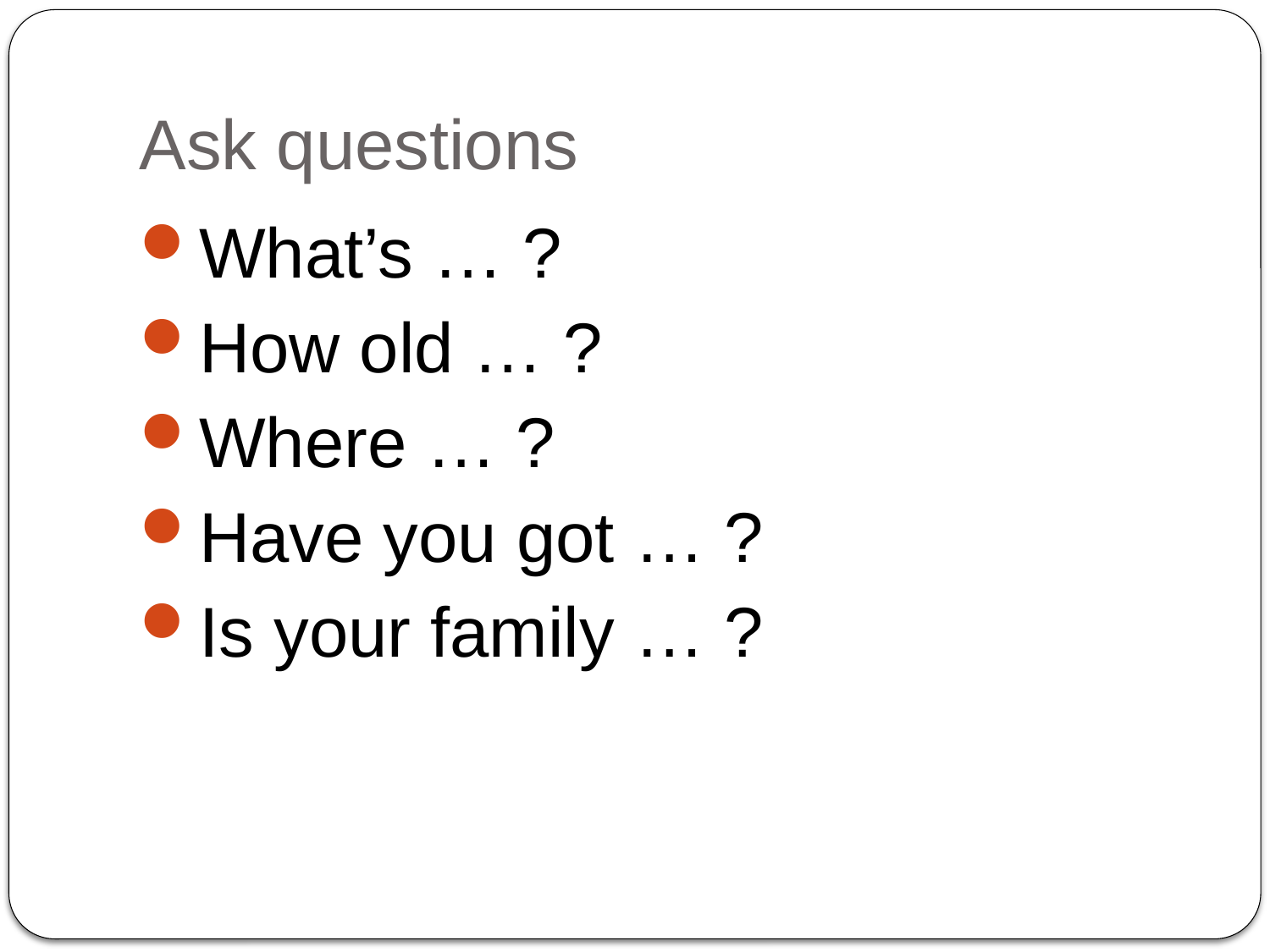

# Ask questions
What’s … ?
How old … ?
Where … ?
Have you got … ?
Is your family … ?